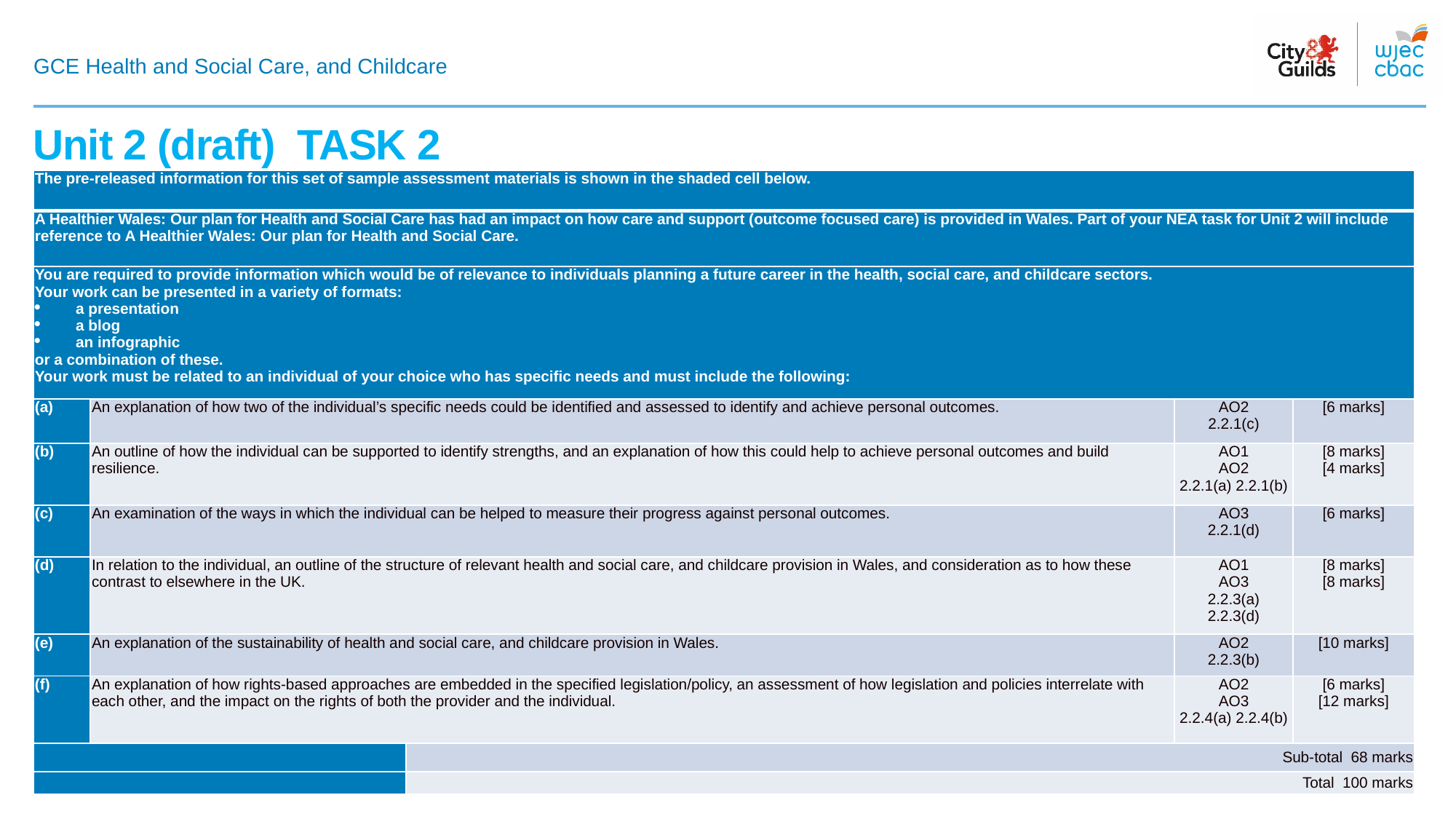

# GCE Health and Social Care, and Childcare

Unit 2 (draft)  TASK 2
| The pre-released information for this set of sample assessment materials is shown in the shaded cell below. |  |  |  |  |
| --- | --- | --- | --- | --- |
| A Healthier Wales: Our plan for Health and Social Care has had an impact on how care and support (outcome focused care) is provided in Wales. Part of your NEA task for Unit 2 will include reference to A Healthier Wales: Our plan for Health and Social Care. |  |  |  |  |
| You are required to provide information which would be of relevance to individuals planning a future career in the health, social care, and childcare sectors. Your work can be presented in a variety of formats: a presentation a blog an infographic or a combination of these. Your work must be related to an individual of your choice who has specific needs and must include the following: |  |  |  |  |
| (a) | An explanation of how two of the individual’s specific needs could be identified and assessed to identify and achieve personal outcomes. |  | AO2 2.2.1(c) | [6 marks] |
| (b) | An outline of how the individual can be supported to identify strengths, and an explanation of how this could help to achieve personal outcomes and build resilience. |  | AO1 AO2 2.2.1(a) 2.2.1(b) | [8 marks] [4 marks] |
| (c) | An examination of the ways in which the individual can be helped to measure their progress against personal outcomes. |  | AO3 2.2.1(d) | [6 marks] |
| (d) | In relation to the individual, an outline of the structure of relevant health and social care, and childcare provision in Wales, and consideration as to how these contrast to elsewhere in the UK. |  | AO1 AO3 2.2.3(a) 2.2.3(d) | [8 marks] [8 marks] |
| (e) | An explanation of the sustainability of health and social care, and childcare provision in Wales. |  | AO2 2.2.3(b) | [10 marks] |
| (f) | An explanation of how rights-based approaches are embedded in the specified legislation/policy, an assessment of how legislation and policies interrelate with each other, and the impact on the rights of both the provider and the individual. |  | AO2 AO3 2.2.4(a) 2.2.4(b) | [6 marks] [12 marks] |
|  |  | Sub-total 68 marks |  |  |
|  |  | Total 100 marks |  |  |